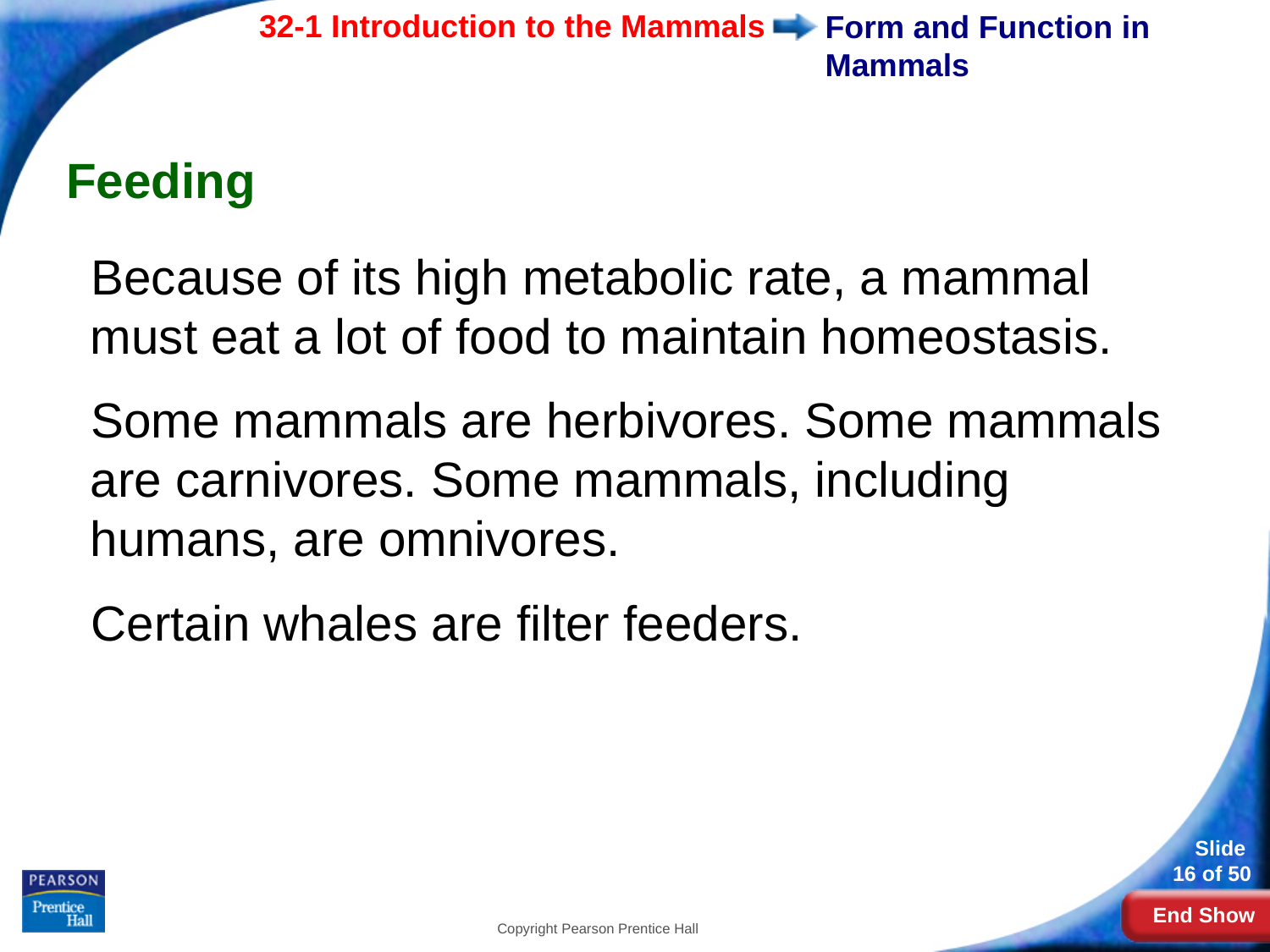

# Form and Function in Mammals
Feeding
Because of its high metabolic rate, a mammal must eat a lot of food to maintain homeostasis.
Some mammals are herbivores. Some mammals are carnivores. Some mammals, including humans, are omnivores.
Certain whales are filter feeders.

Copyright Pearson Prentice Hall